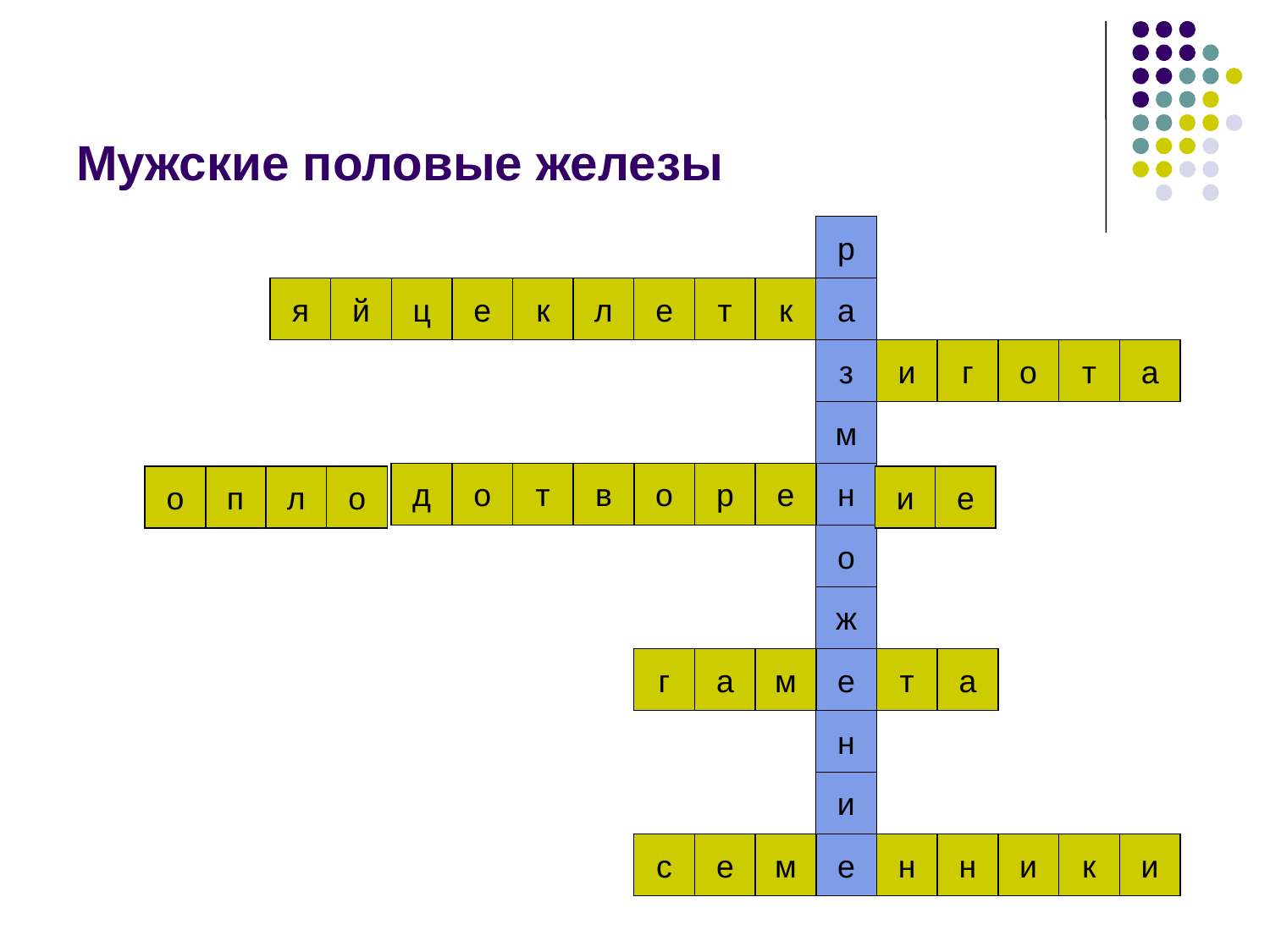

# Мужские половые железы
р
а
я
й
ц
е
к
л
е
т
к
з
м
и
г
о
т
а
д
о
т
в
о
р
е
н
о
о
п
л
о
и
е
ж
е
г
а
м
т
а
н
и
с
е
м
е
н
н
и
к
и